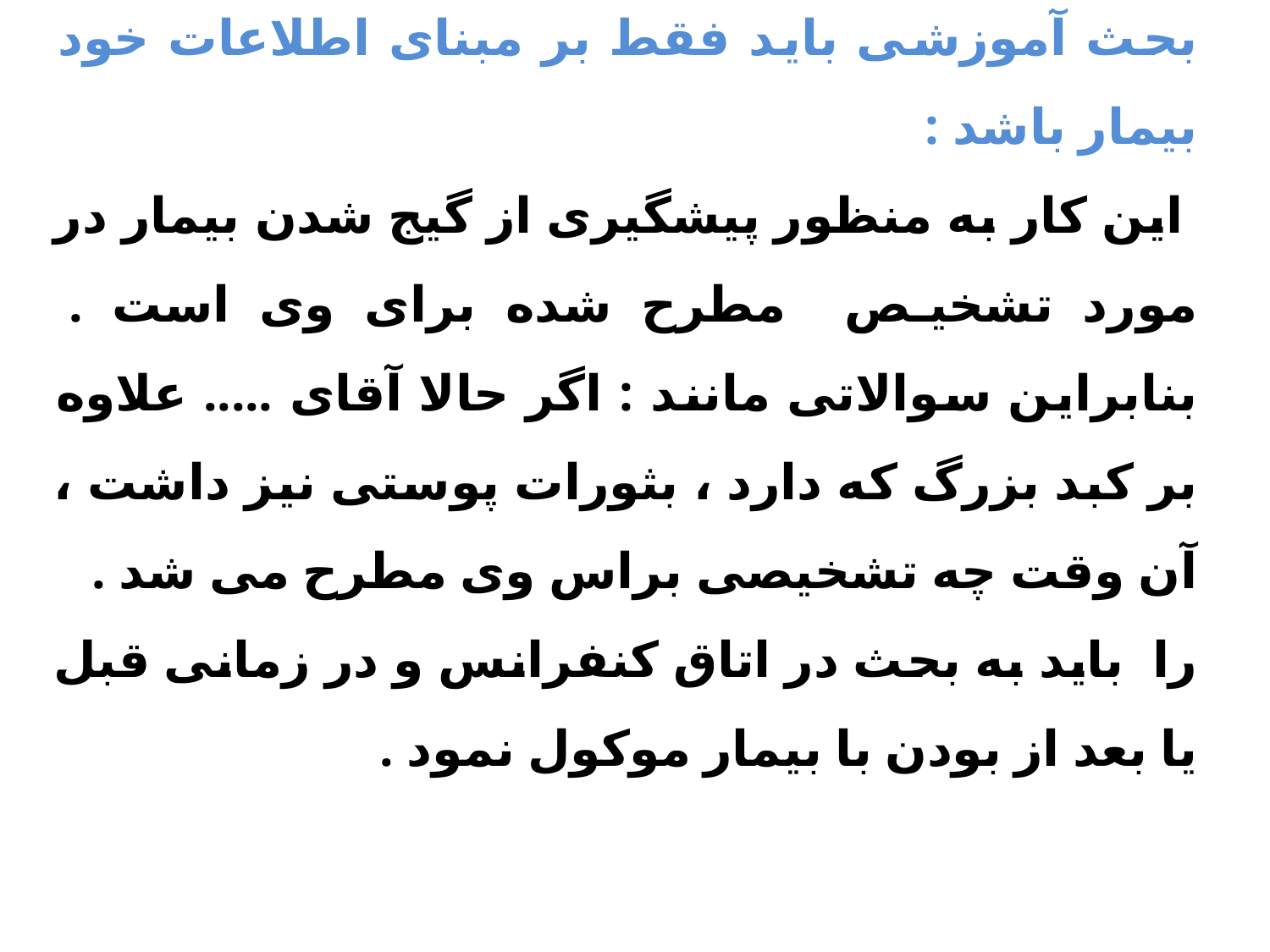

بحث آموزشی باید فقط بر مبنای اطلاعات خود بیمار باشد :
 این کار به منظور پیشگیری از گیج شدن بیمار در مورد تشخیص  مطرح شده برای وی است . بنابراین سوالاتی مانند : اگر حالا آقای ..... علاوه بر کبد بزرگ که دارد ، بثورات پوستی نیز داشت ، آن وقت چه تشخیصی براس وی مطرح می شد .
را  باید به بحث در اتاق کنفرانس و در زمانی قبل یا بعد از بودن با بیمار موکول نمود .